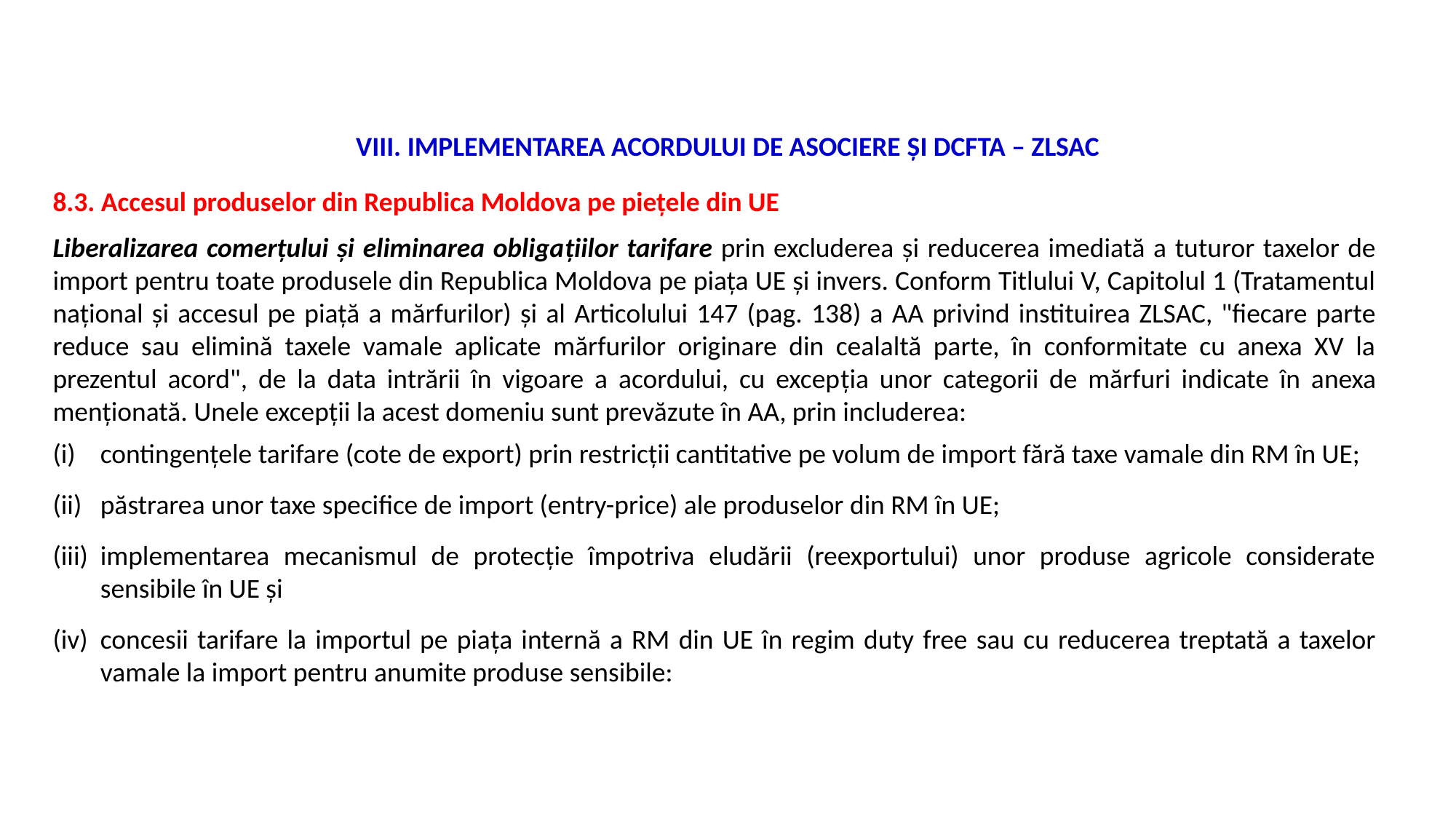

VIII. IMPLEMENTAREA ACORDULUI DE ASOCIERE ȘI DCFTA – ZLSAC
8.3. Accesul produselor din Republica Moldova pe pieţele din UE
Liberalizarea comerțului şi eliminarea obligaţiilor tarifare prin excluderea şi reducerea imediată a tuturor taxelor de import pentru toate produsele din Republica Moldova pe piaţa UE şi invers. Conform Titlului V, Capitolul 1 (Tratamentul naţional şi accesul pe piaţă a mărfurilor) şi al Articolului 147 (pag. 138) a AA privind instituirea ZLSAC, "fiecare parte reduce sau elimină taxele vamale aplicate mărfurilor originare din cealaltă parte, în conformitate cu anexa XV la prezentul acord", de la data intrării în vigoare a acordului, cu excepția unor categorii de mărfuri indicate în anexa menționată. Unele excepţii la acest domeniu sunt prevăzute în AA, prin includerea:
contingenţele tarifare (cote de export) prin restricţii cantitative pe volum de import fără taxe vamale din RM în UE;
păstrarea unor taxe specifice de import (entry-price) ale produselor din RM în UE;
implementarea mecanismul de protecţie împotriva eludării (reexportului) unor produse agricole considerate sensibile în UE şi
concesii tarifare la importul pe piața internă a RM din UE în regim duty free sau cu reducerea treptată a taxelor vamale la import pentru anumite produse sensibile: